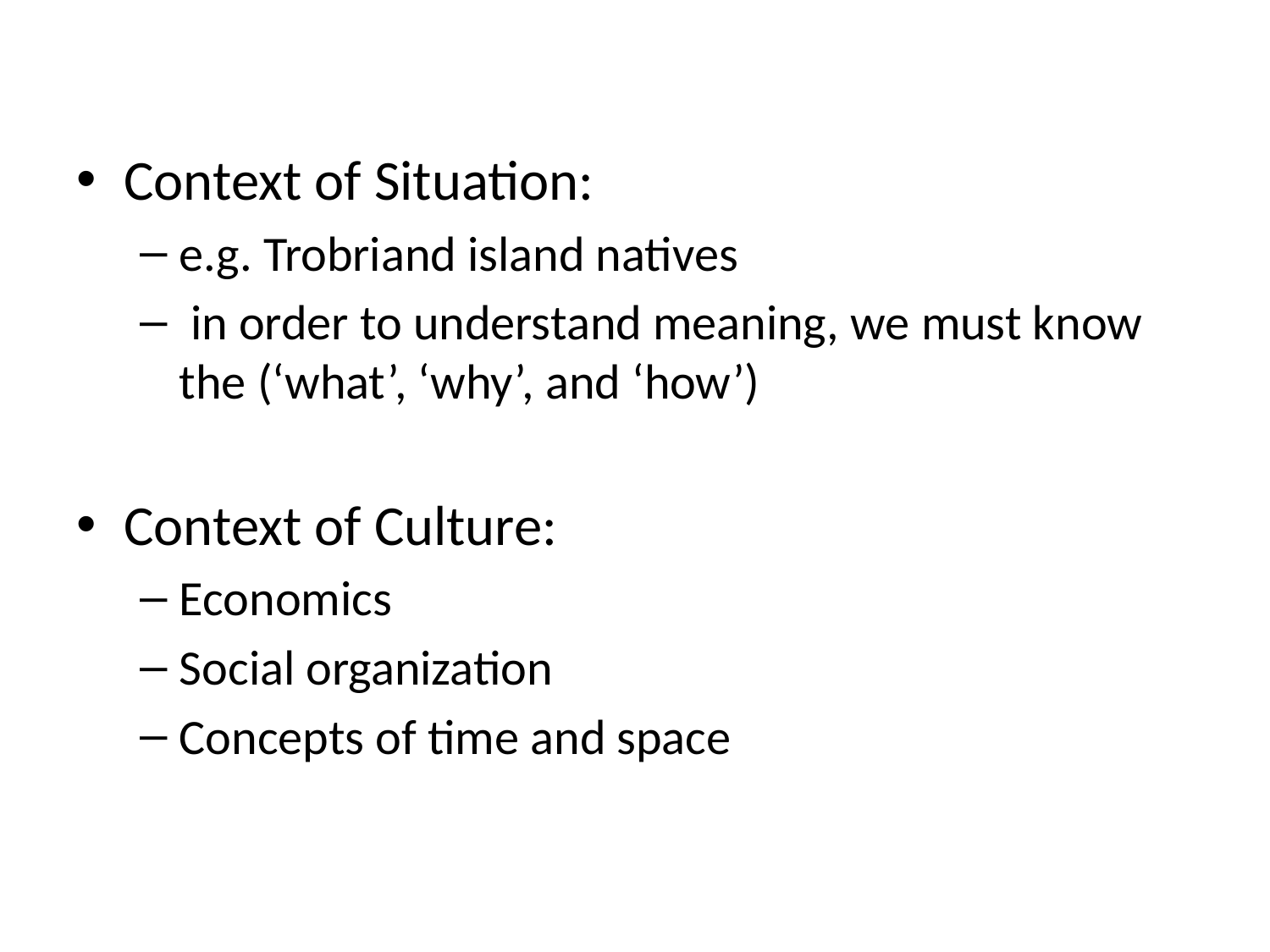

#
Context of Situation:
e.g. Trobriand island natives
 in order to understand meaning, we must know the (‘what’, ‘why’, and ‘how’)

Context of Culture:
Economics
Social organization
Concepts of time and space